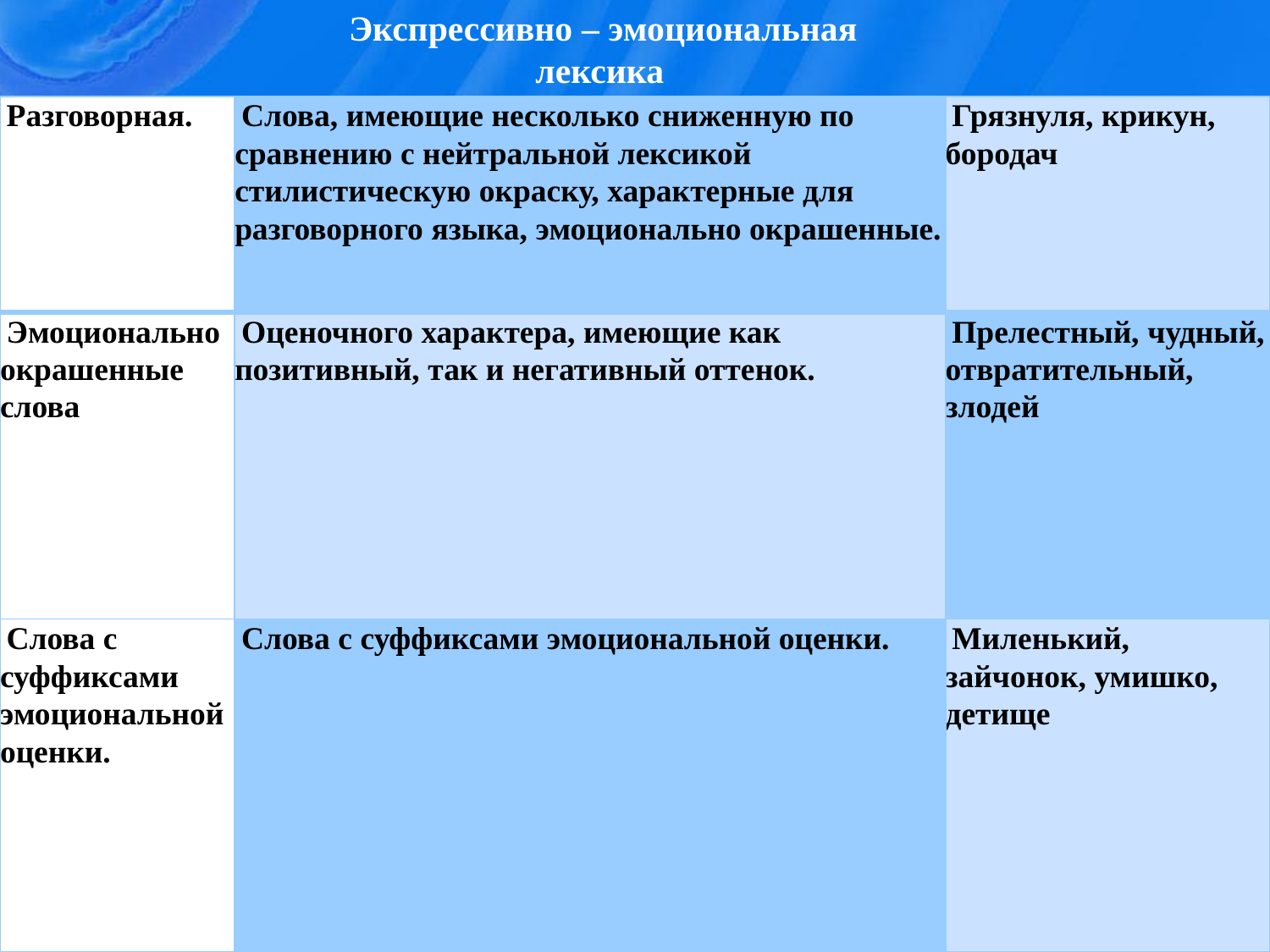

Экспрессивно – эмоциональная лексика
| Разговорная. | Слова, имеющие несколько сниженную по сравнению с нейтральной лексикой стилистическую окраску, характерные для разговорного языка, эмоционально окрашенные. | Грязнуля, крикун, бородач |
| --- | --- | --- |
| Эмоционально окрашенные слова | Оценочного характера, имеющие как позитивный, так и негативный оттенок. | Прелестный, чудный, отвратительный, злодей |
| Слова с суффиксами эмоциональной оценки. | Слова с суффиксами эмоциональной оценки. | Миленький, зайчонок, умишко, детище |